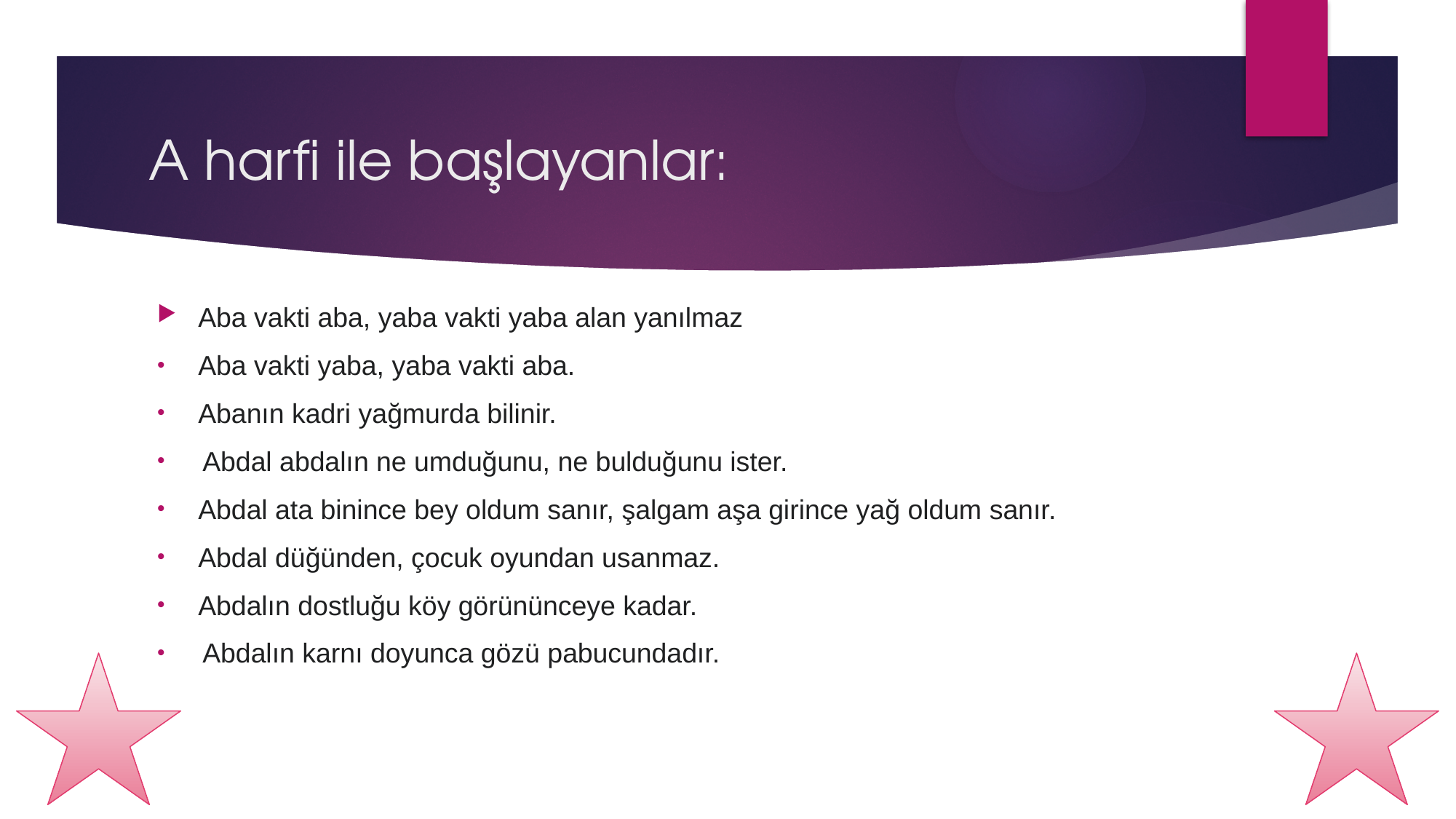

# A harfi ile başlayanlar:
Aba vakti aba, yaba vakti yaba alan yanılmaz
Aba vakti yaba, yaba vakti aba.
Abanın kadri yağmurda bilinir.
 Abdal abdalın ne umduğunu, ne bulduğunu ister.
Abdal ata binince bey oldum sanır, şalgam aşa girince yağ oldum sanır.
Abdal düğünden, çocuk oyundan usanmaz.
Abdalın dostluğu köy görününceye kadar.
 Abdalın karnı doyunca gözü pabucundadır.